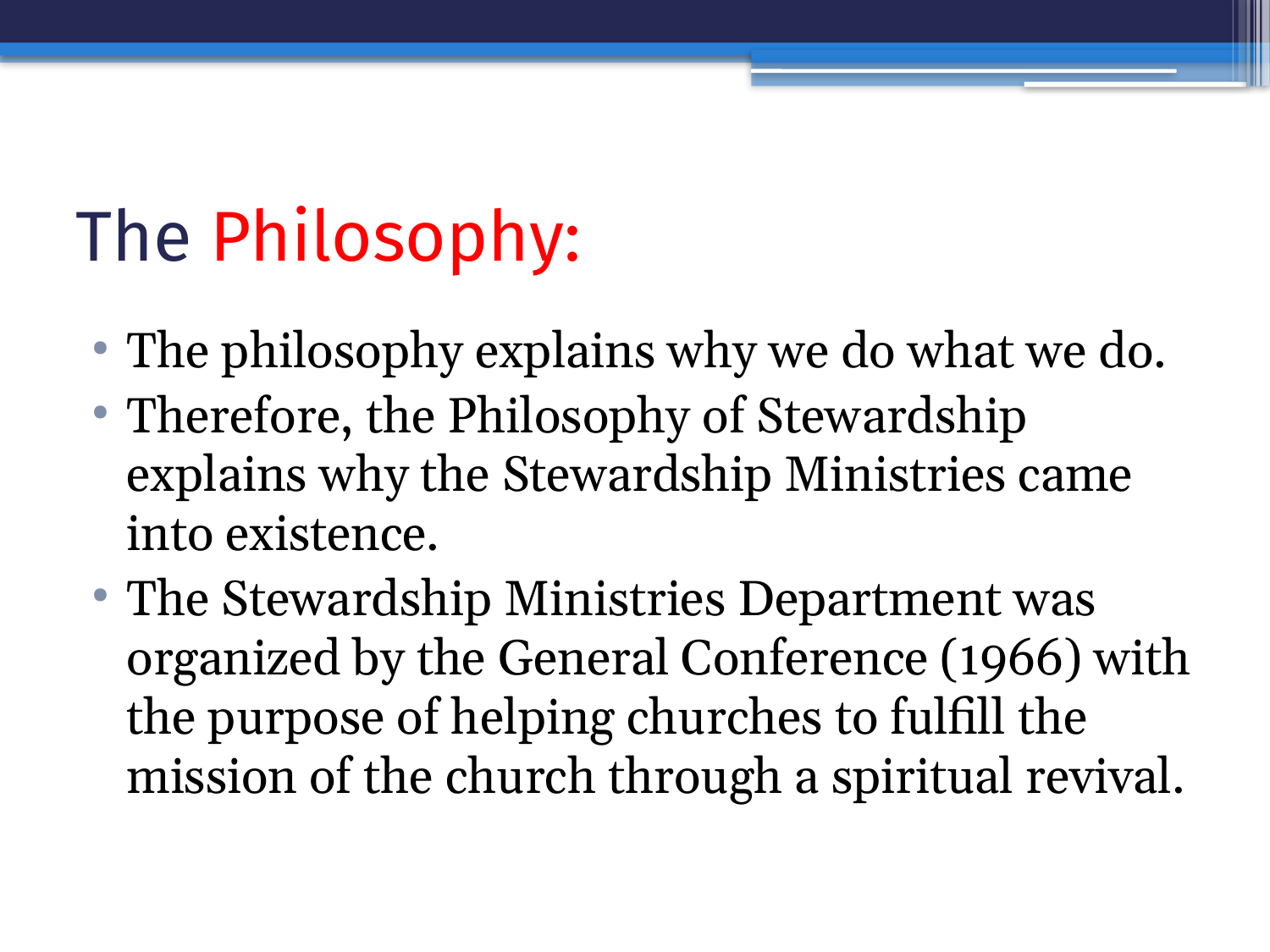

# The Philosophy:
The philosophy explains why we do what we do.
Therefore, the Philosophy of Stewardship explains why the Stewardship Ministries came into existence.
The Stewardship Ministries Department was organized by the General Conference (1966) with the purpose of helping churches to fulfill the mission of the church through a spiritual revival.